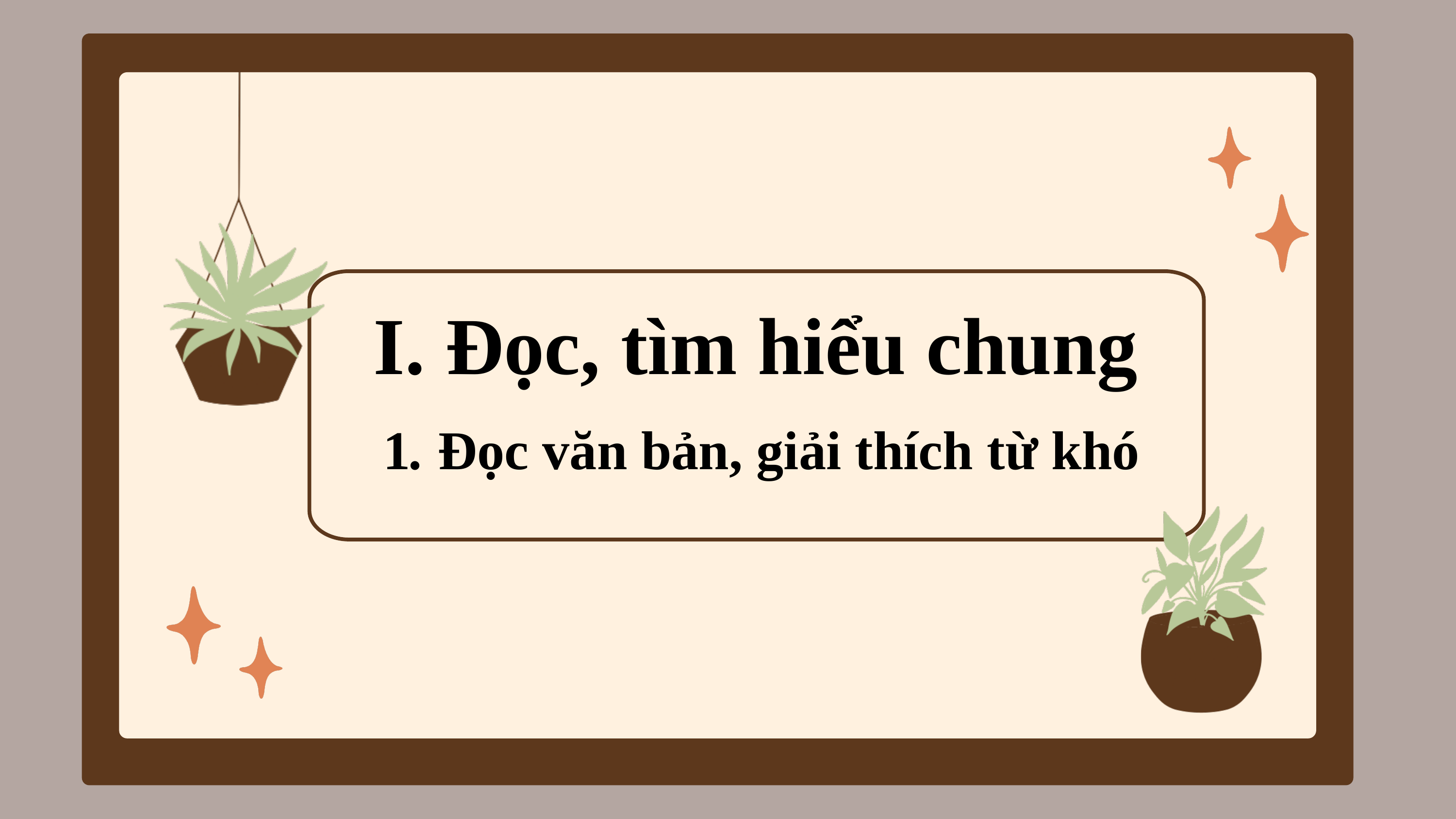

I. Đọc, tìm hiểu chung
1. Đọc văn bản, giải thích từ khó